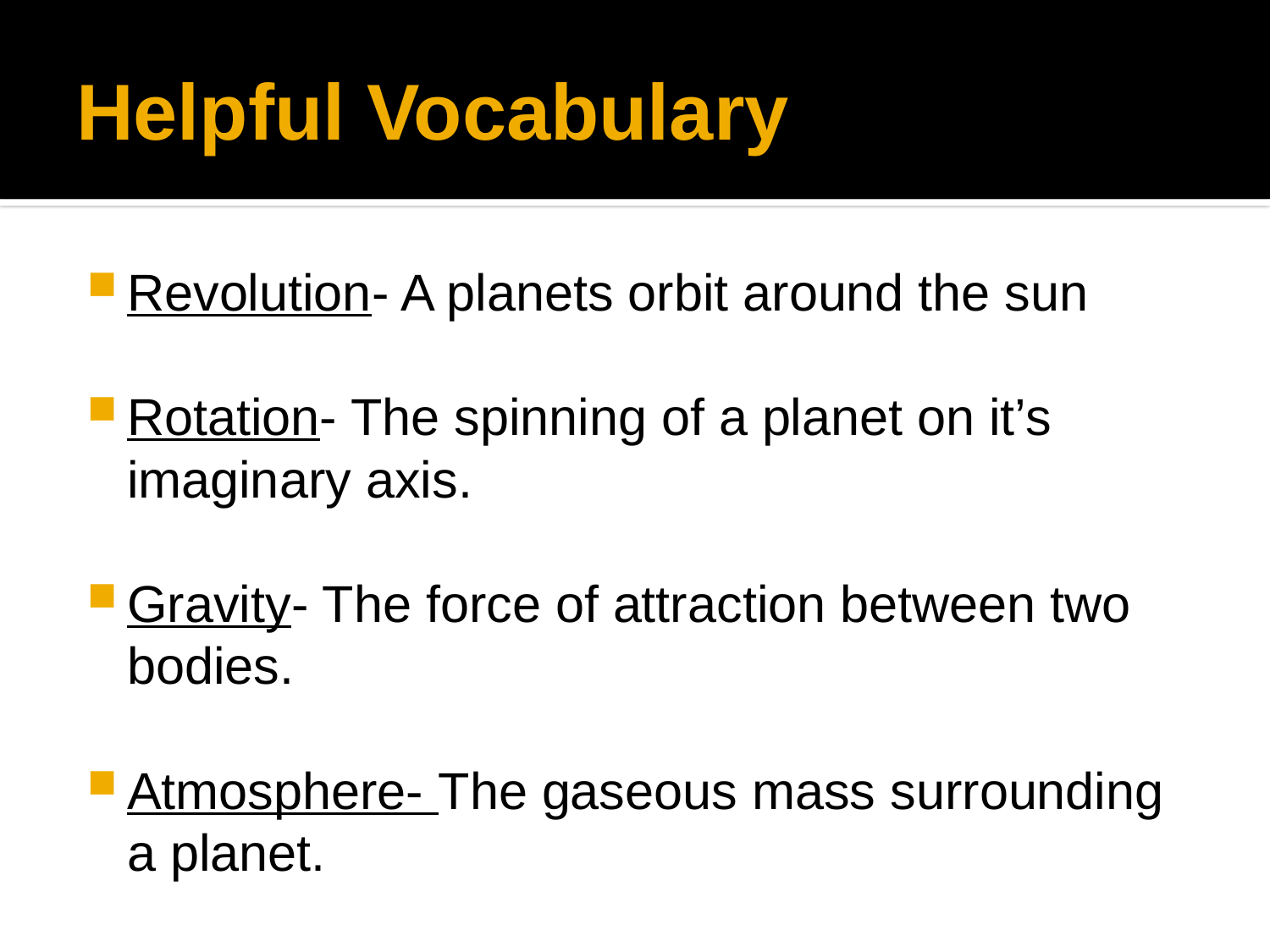

# Helpful Vocabulary
Revolution- A planets orbit around the sun

Rotation- The spinning of a planet on it’s imaginary axis.

Gravity- The force of attraction between two bodies.

Atmosphere- The gaseous mass surrounding a planet.